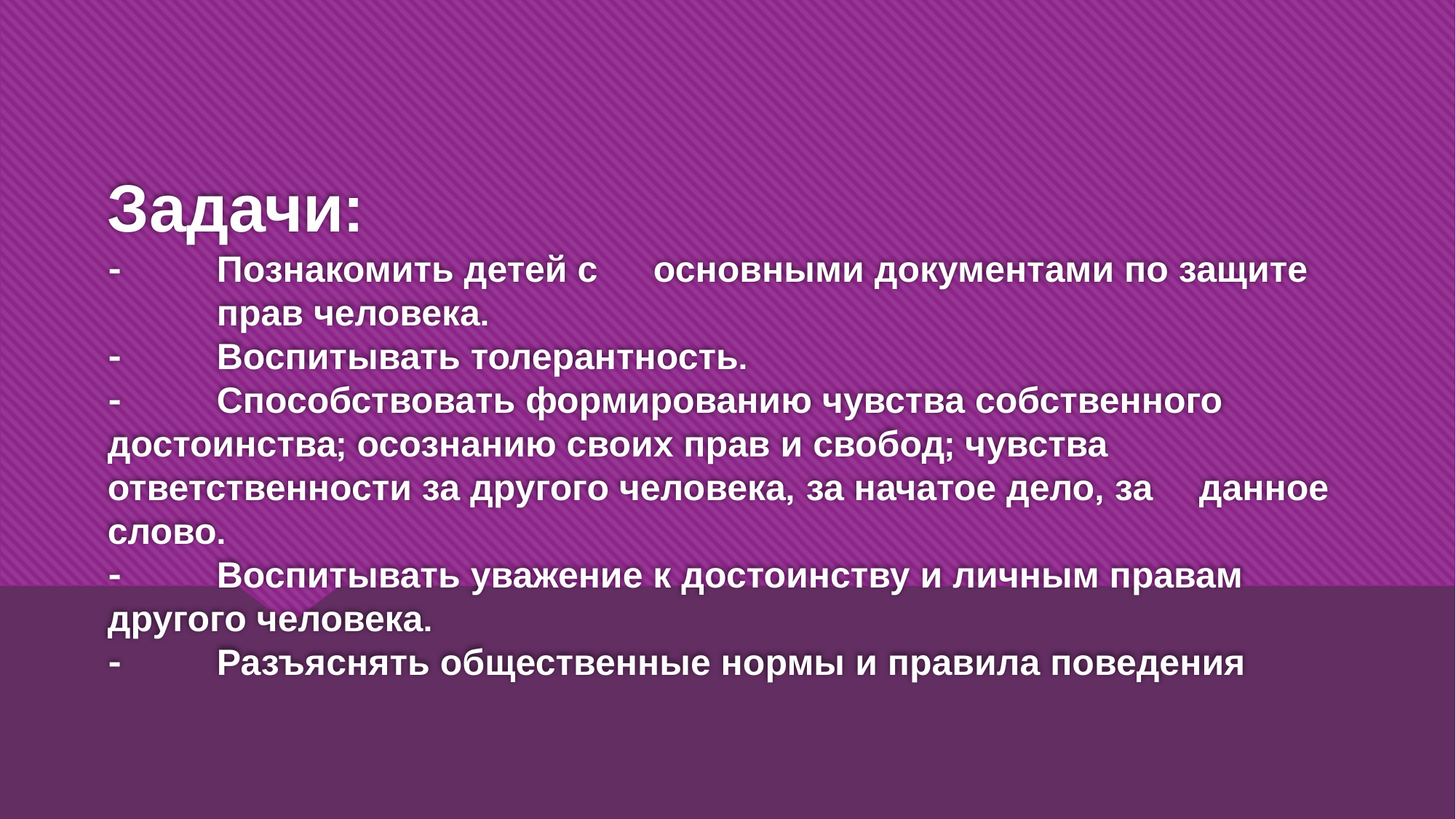

# Задачи: - 	Познакомить детей с 	основными документами по защите 	прав человека. -	Воспитывать толерантность. -	Способствовать формированию чувства собственного 	достоинства; осознанию своих прав и свобод; чувства 	ответственности за другого человека, за начатое дело, за 	данное слово. -	Воспитывать уважение к достоинству и личным правам 	другого человека. -	Разъяснять общественные нормы и правила поведения